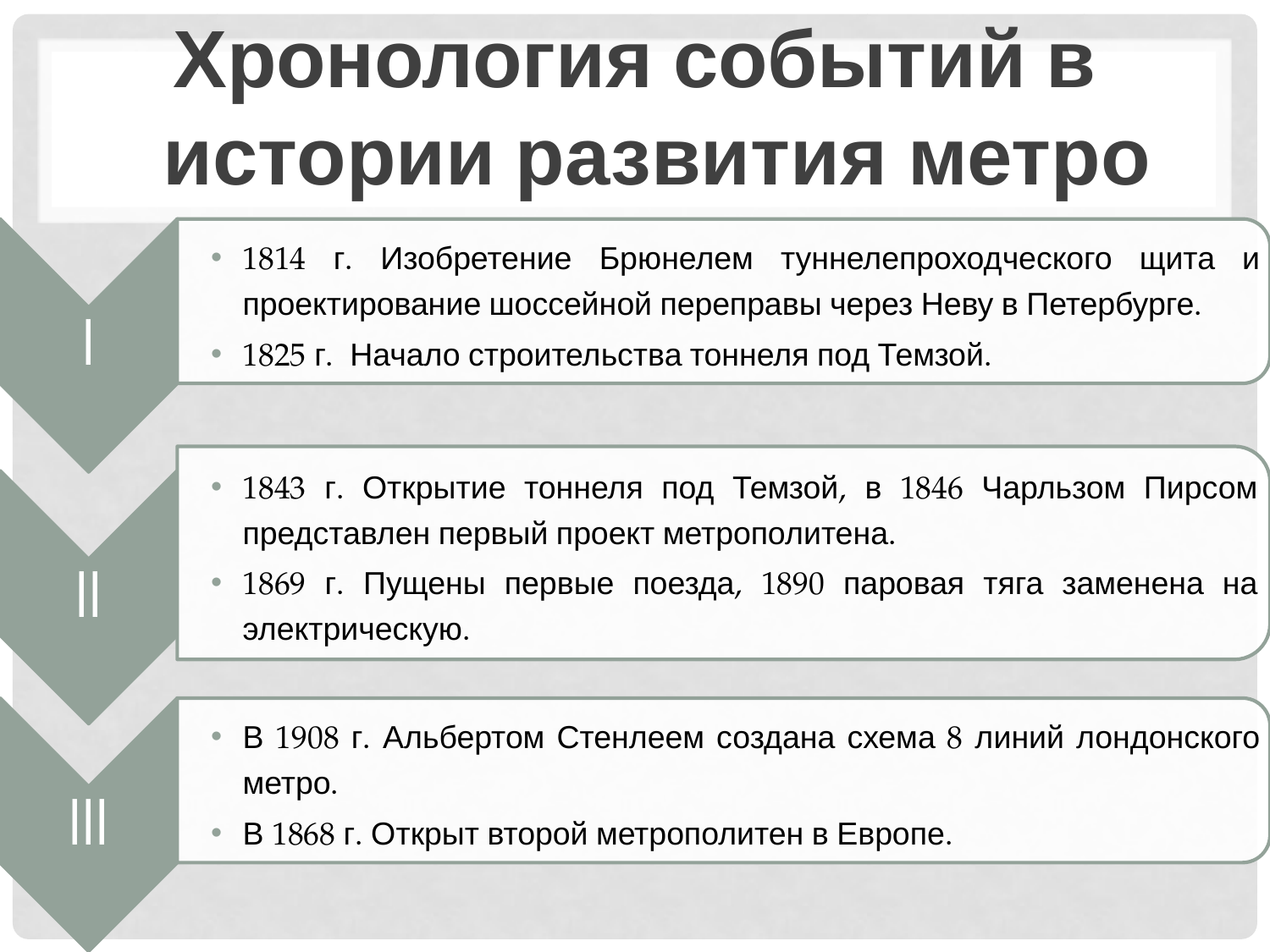

#
Хронология событий в истории развития метро
I
1814 г. Изобретение Брюнелем туннелепроходческого щита и проектирование шоссейной переправы через Неву в Петербурге.
1825 г.  Начало строительства тоннеля под Темзой.
II
1843 г. Открытие тоннеля под Темзой, в 1846 Чарльзом Пирсом представлен первый проект метрополитена.
1869 г. Пущены первые поезда, 1890 паровая тяга заменена на электрическую.
III
В 1908 г. Альбертом Стенлеем создана схема 8 линий лондонского метро.
В 1868 г. Открыт второй метрополитен в Европе.